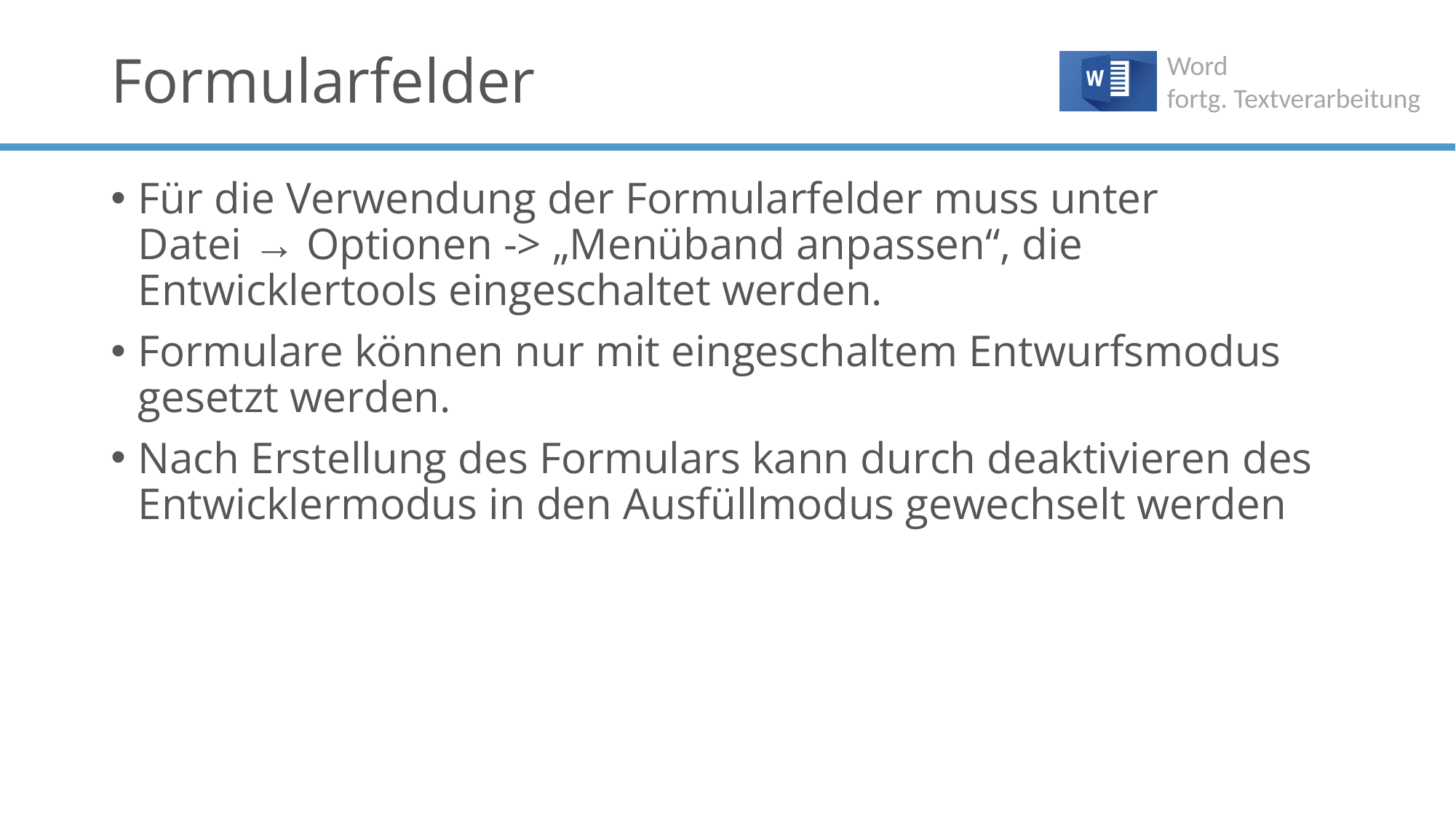

# Formularfelder
Für die Verwendung der Formularfelder muss unter
Datei → Optionen -> „Menüband anpassen“, die Entwicklertools eingeschaltet werden.
Formulare können nur mit eingeschaltem Entwurfsmodus gesetzt werden.
Nach Erstellung des Formulars kann durch deaktivieren des Entwicklermodus in den Ausfüllmodus gewechselt werden